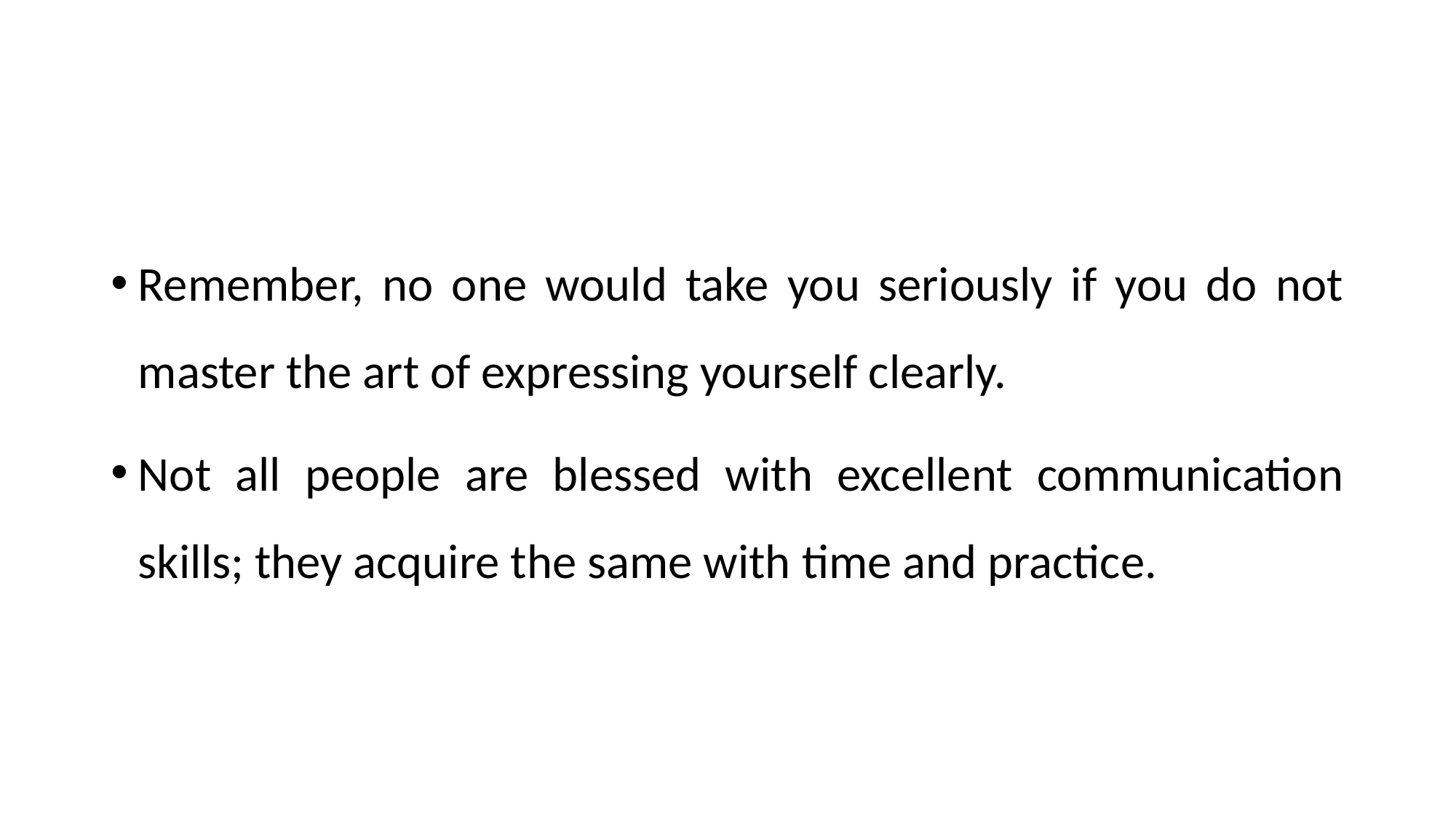

#
Remember, no one would take you seriously if you do not master the art of expressing yourself clearly.
Not all people are blessed with excellent communication skills; they acquire the same with time and practice.